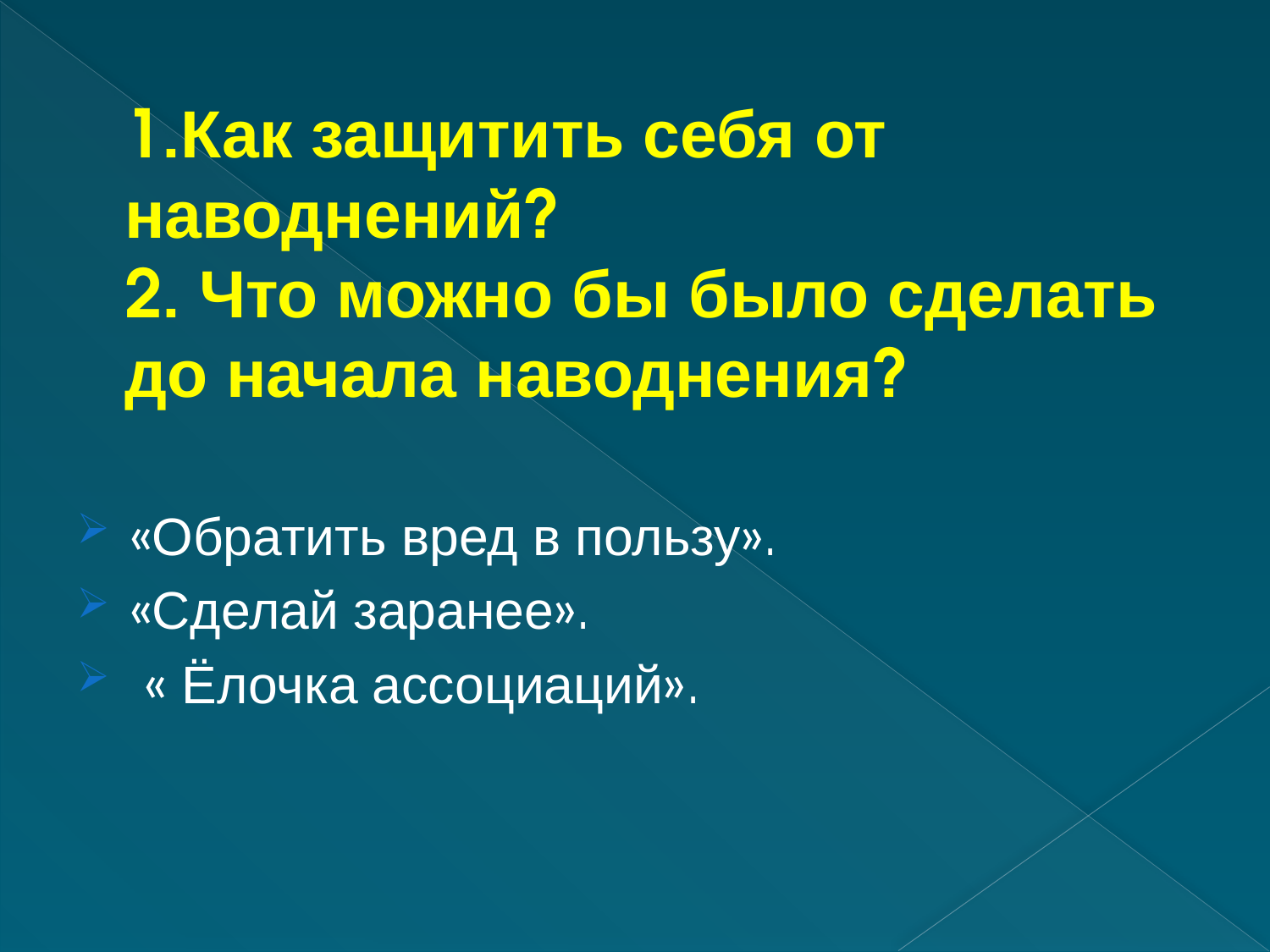

# 1.Как защитить себя от наводнений? 2. Что можно бы было сделать до начала наводнения?
«Обратить вред в пользу».
«Сделай заранее».
 « Ёлочка ассоциаций».